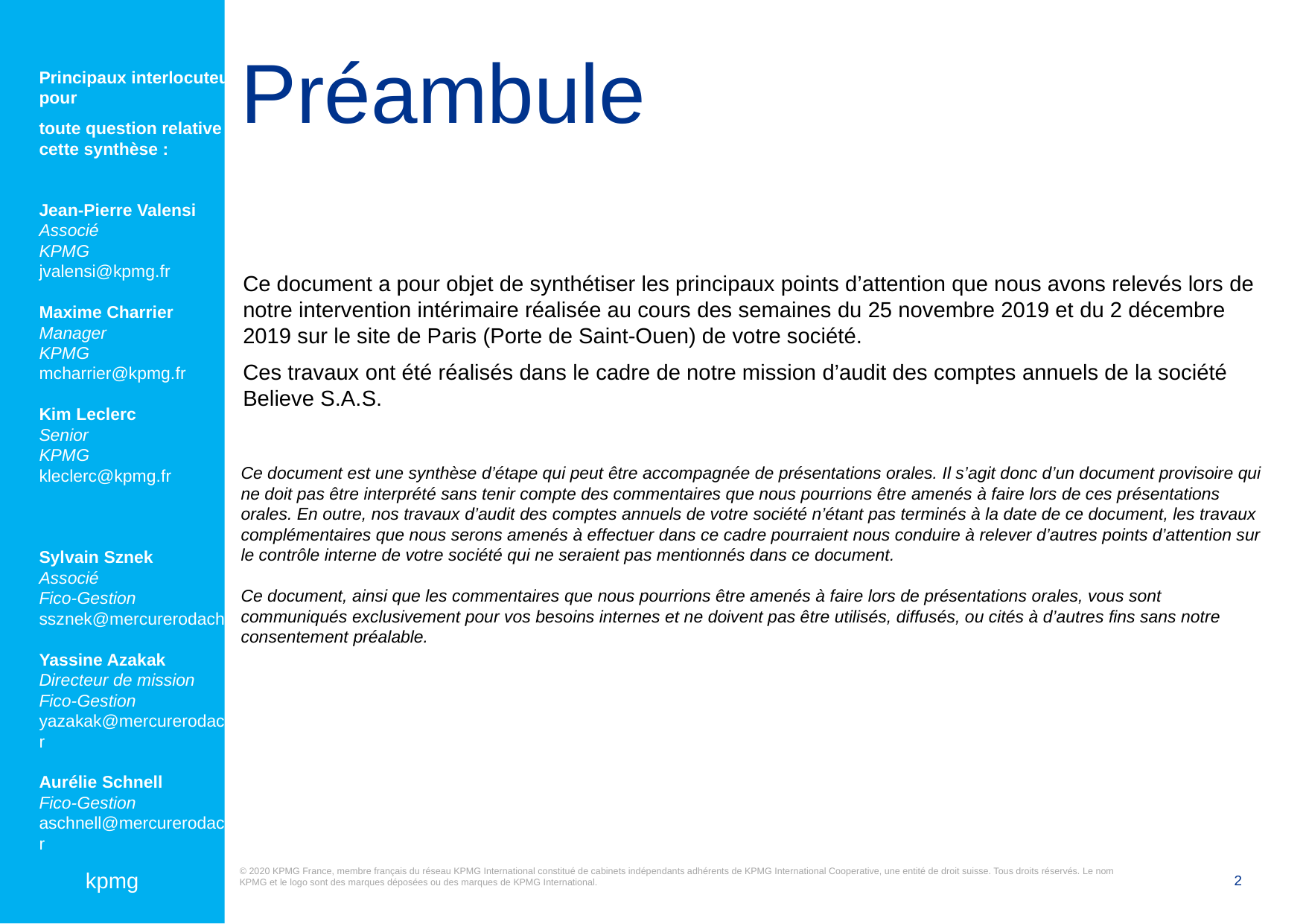

Principaux interlocuteurs pour
toute question relative à cette synthèse :

Jean-Pierre Valensi
Associé
KPMG
jvalensi@kpmg.fr

Maxime Charrier
Manager
KPMG
mcharrier@kpmg.fr

Kim Leclerc
Senior
KPMG
kleclerc@kpmg.fr

Sylvain Sznek
Associé
Fico-Gestion
ssznek@mercurerodach.fr

Yassine Azakak
Directeur de mission
Fico-Gestion
yazakak@mercurerodach.fr

Aurélie Schnell
Fico-Gestion
aschnell@mercurerodach.fr

# Préambule
Ce document a pour objet de synthétiser les principaux points d’attention que nous avons relevés lors de notre intervention intérimaire réalisée au cours des semaines du 25 novembre 2019 et du 2 décembre 2019 sur le site de Paris (Porte de Saint-Ouen) de votre société.
Ces travaux ont été réalisés dans le cadre de notre mission d’audit des comptes annuels de la société Believe S.A.S.
Ce document est une synthèse d’étape qui peut être accompagnée de présentations orales. Il s’agit donc d’un document provisoire qui ne doit pas être interprété sans tenir compte des commentaires que nous pourrions être amenés à faire lors de ces présentations orales. En outre, nos travaux d’audit des comptes annuels de votre société n’étant pas terminés à la date de ce document, les travaux complémentaires que nous serons amenés à effectuer dans ce cadre pourraient nous conduire à relever d’autres points d’attention sur le contrôle interne de votre société qui ne seraient pas mentionnés dans ce document.

Ce document, ainsi que les commentaires que nous pourrions être amenés à faire lors de présentations orales, vous sont communiqués exclusivement pour vos besoins internes et ne doivent pas être utilisés, diffusés, ou cités à d’autres fins sans notre consentement préalable.